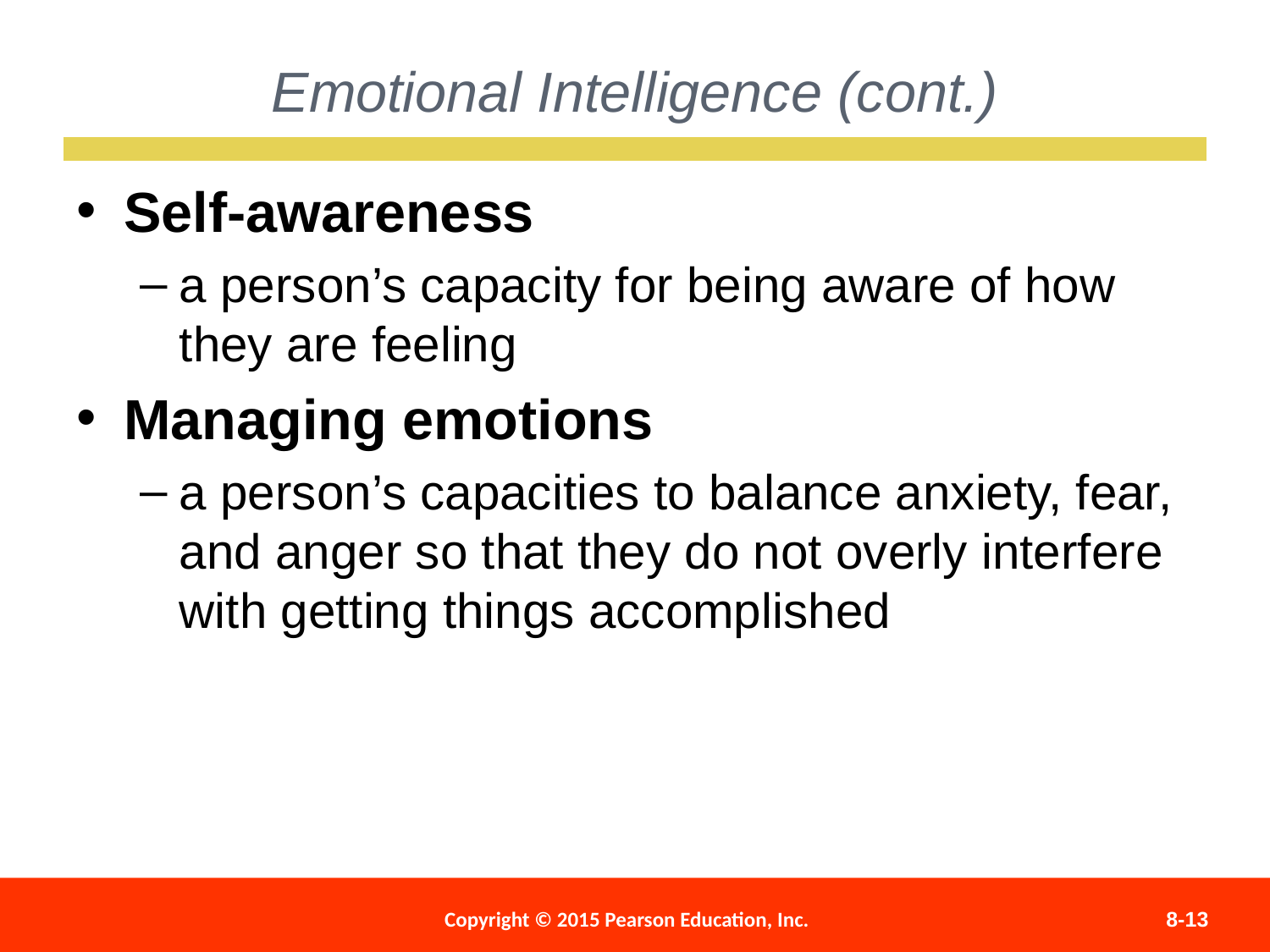

Emotional Intelligence (cont.)
Self-awareness
a person’s capacity for being aware of how they are feeling
Managing emotions
a person’s capacities to balance anxiety, fear, and anger so that they do not overly interfere with getting things accomplished